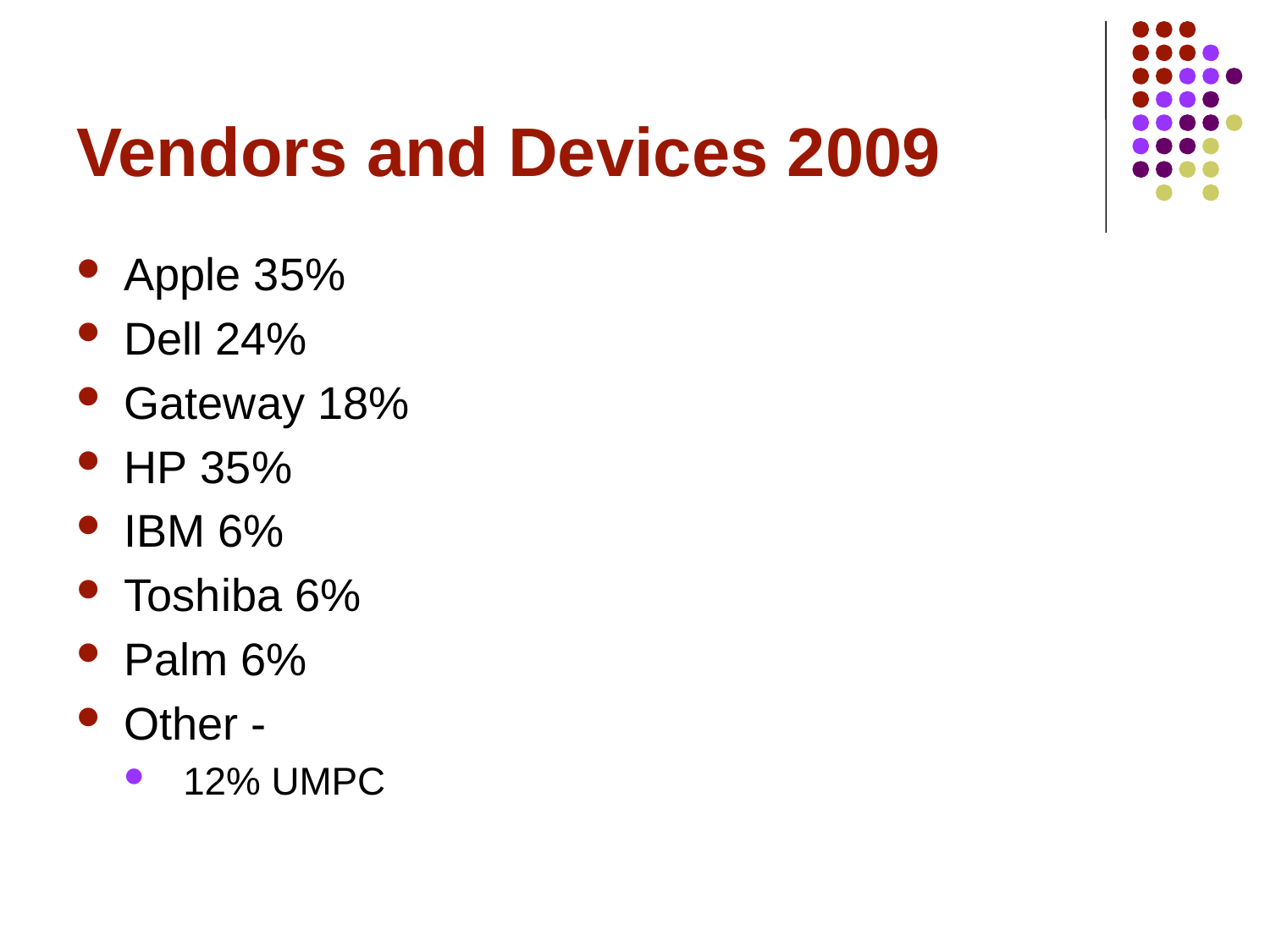

# Vendors and Devices 2009
Apple 35%
Dell 24%
Gateway 18%
HP 35%
IBM 6%
Toshiba 6%
Palm 6%
Other -
 12% UMPC